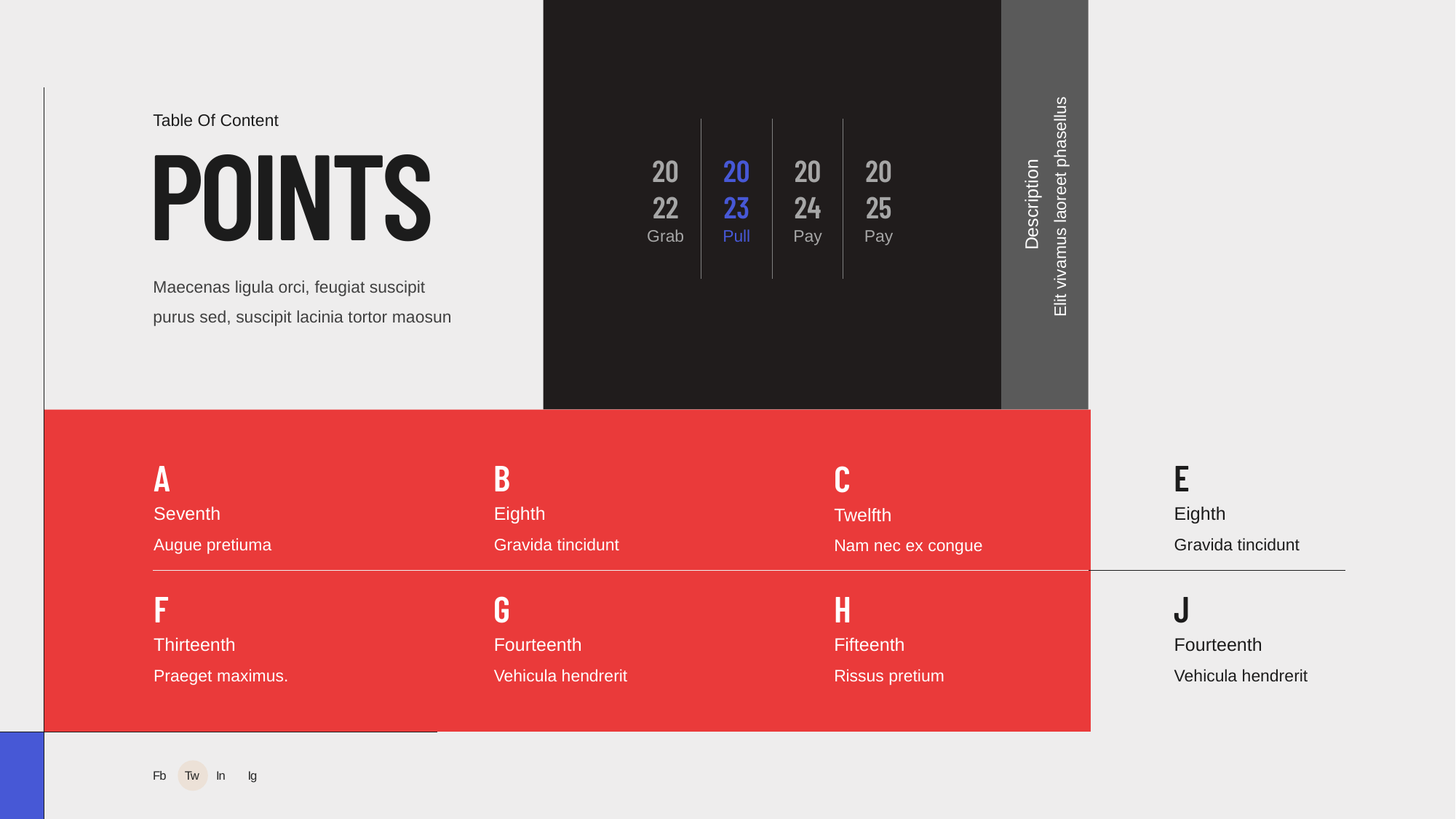

Table Of Content
POINTS
20
22
20
23
20
24
20
25
Description
Elit vivamus laoreet phasellus
Grab
Pull
Pay
Pay
Maecenas ligula orci, feugiat suscipit purus sed, suscipit lacinia tortor maosun
A
B
E
C
Seventh
Augue pretiuma
Eighth
Gravida tincidunt
Eighth
Gravida tincidunt
Twelfth
Nam nec ex congue
F
G
H
J
Thirteenth
Praeget maximus.
Fourteenth
Vehicula hendrerit
Fifteenth
Rissus pretium
Fourteenth
Vehicula hendrerit

Fb
Tw
In
Ig